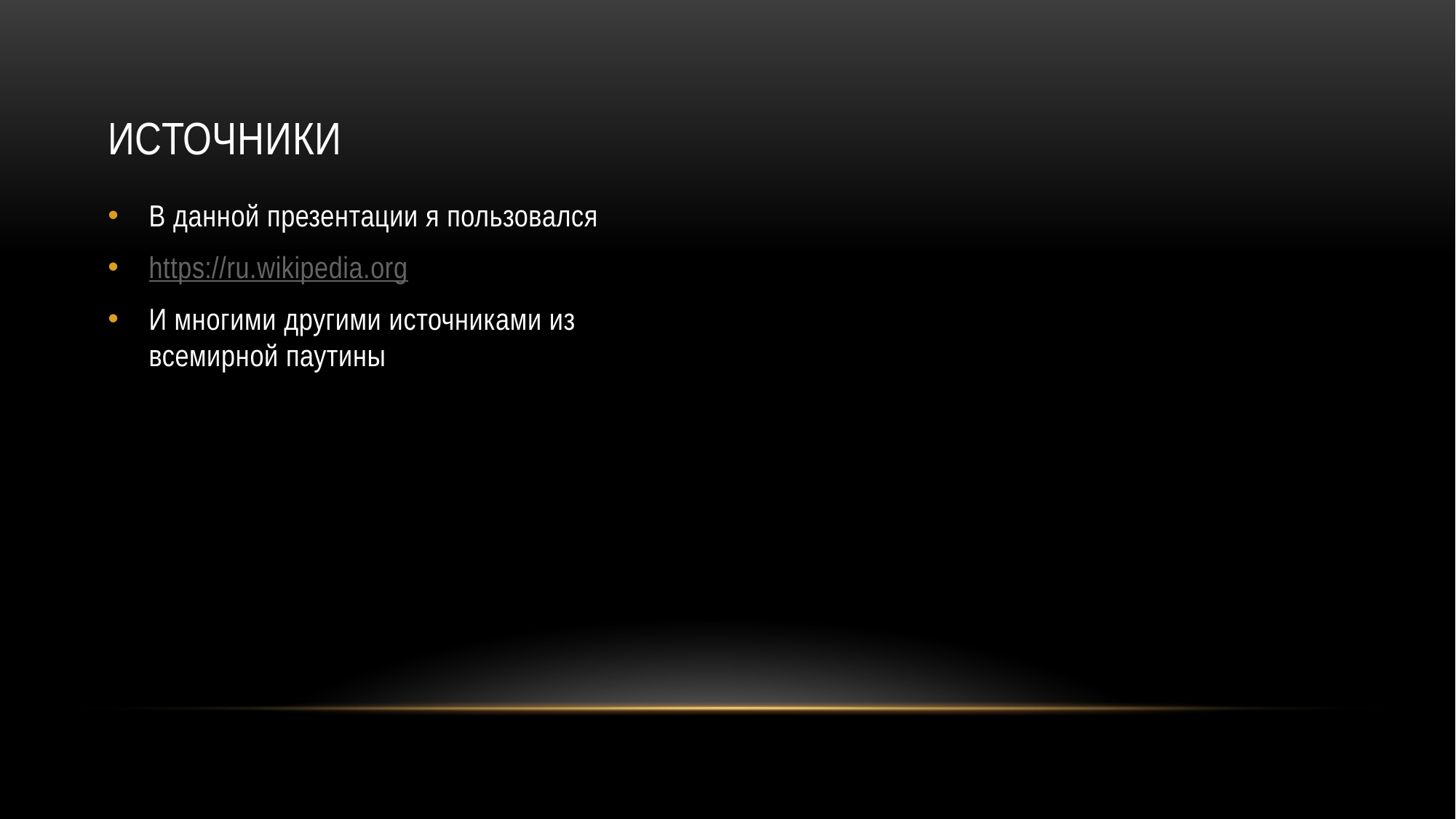

# Источники
В данной презентации я пользовался
https://ru.wikipedia.org
И многими другими источниками из всемирной паутины